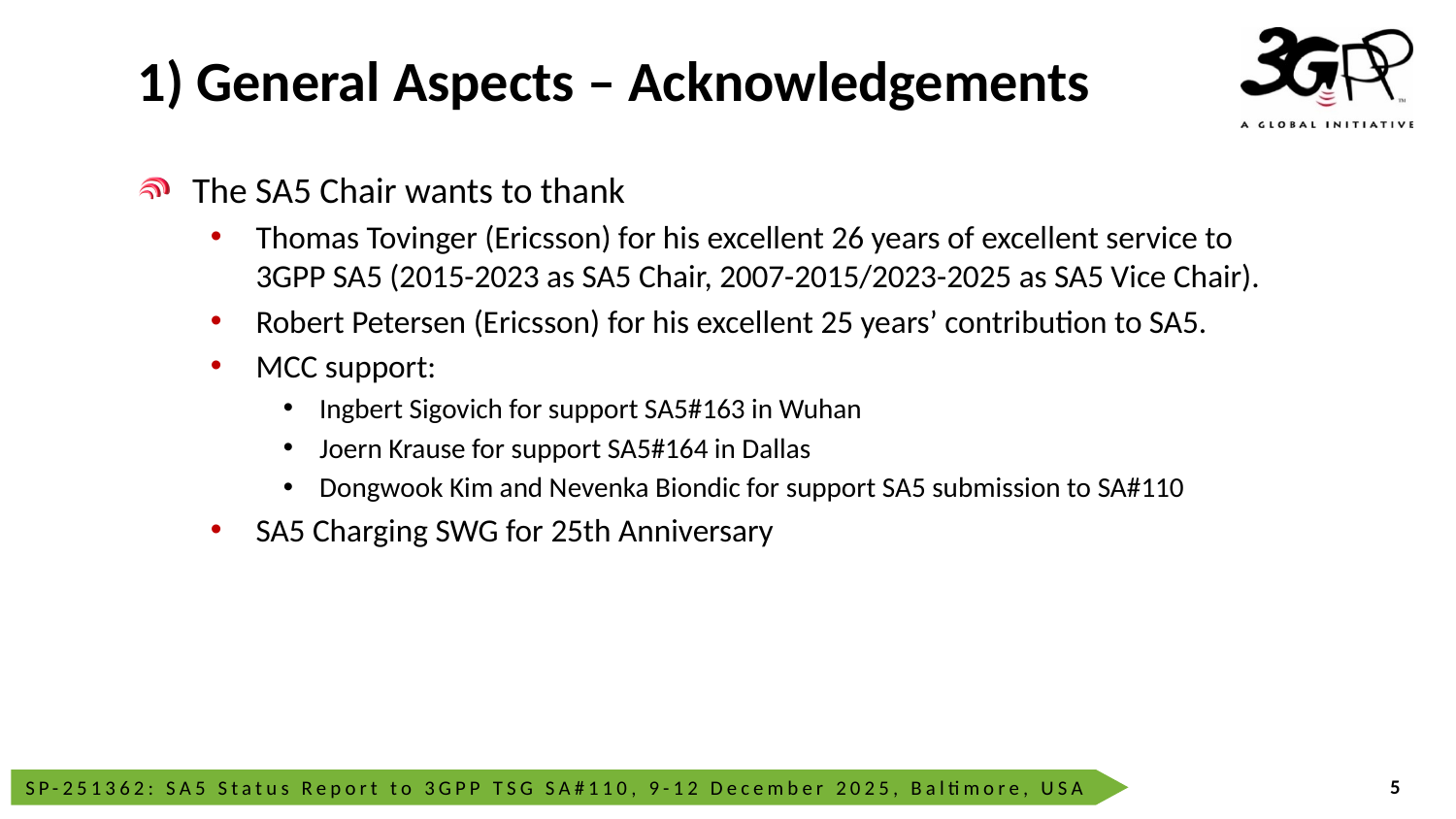

# 1) General Aspects – Acknowledgements
The SA5 Chair wants to thank
Thomas Tovinger (Ericsson) for his excellent 26 years of excellent service to 3GPP SA5 (2015-2023 as SA5 Chair, 2007-2015/2023-2025 as SA5 Vice Chair).
Robert Petersen (Ericsson) for his excellent 25 years’ contribution to SA5.
MCC support:
Ingbert Sigovich for support SA5#163 in Wuhan
Joern Krause for support SA5#164 in Dallas
Dongwook Kim and Nevenka Biondic for support SA5 submission to SA#110
SA5 Charging SWG for 25th Anniversary